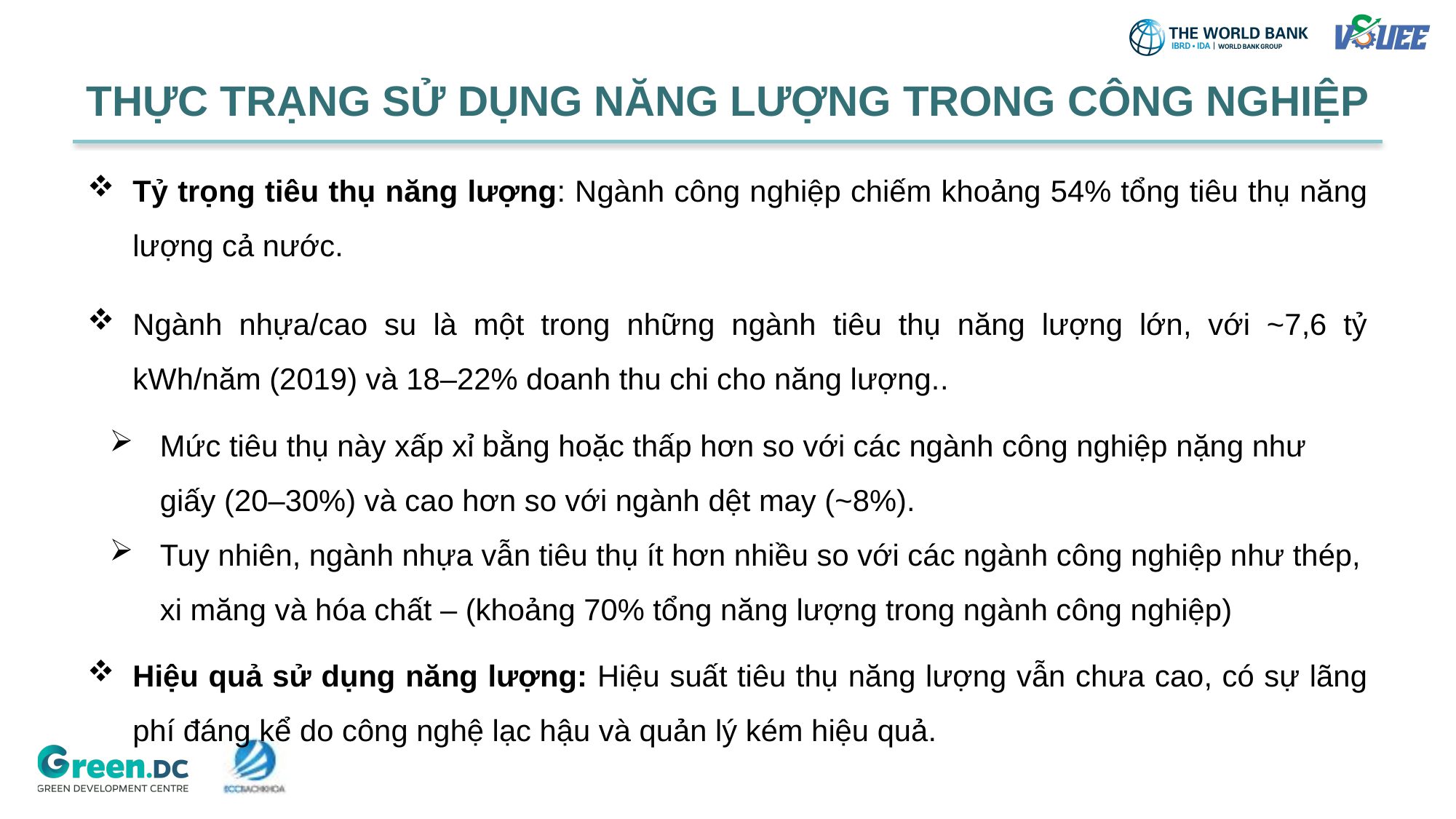

# THỰC TRẠNG SỬ DỤNG NĂNG LƯỢNG TRONG CÔNG NGHIỆP
Tỷ trọng tiêu thụ năng lượng: Ngành công nghiệp chiếm khoảng 54% tổng tiêu thụ năng lượng cả nước.
Ngành nhựa/cao su là một trong những ngành tiêu thụ năng lượng lớn, với ~7,6 tỷ kWh/năm (2019) và 18–22% doanh thu chi cho năng lượng..
Mức tiêu thụ này xấp xỉ bằng hoặc thấp hơn so với các ngành công nghiệp nặng như giấy (20–30%) và cao hơn so với ngành dệt may (~8%).
Tuy nhiên, ngành nhựa vẫn tiêu thụ ít hơn nhiều so với các ngành công nghiệp như thép, xi măng và hóa chất – (khoảng 70% tổng năng lượng trong ngành công nghiệp)
Hiệu quả sử dụng năng lượng: Hiệu suất tiêu thụ năng lượng vẫn chưa cao, có sự lãng phí đáng kể do công nghệ lạc hậu và quản lý kém hiệu quả.